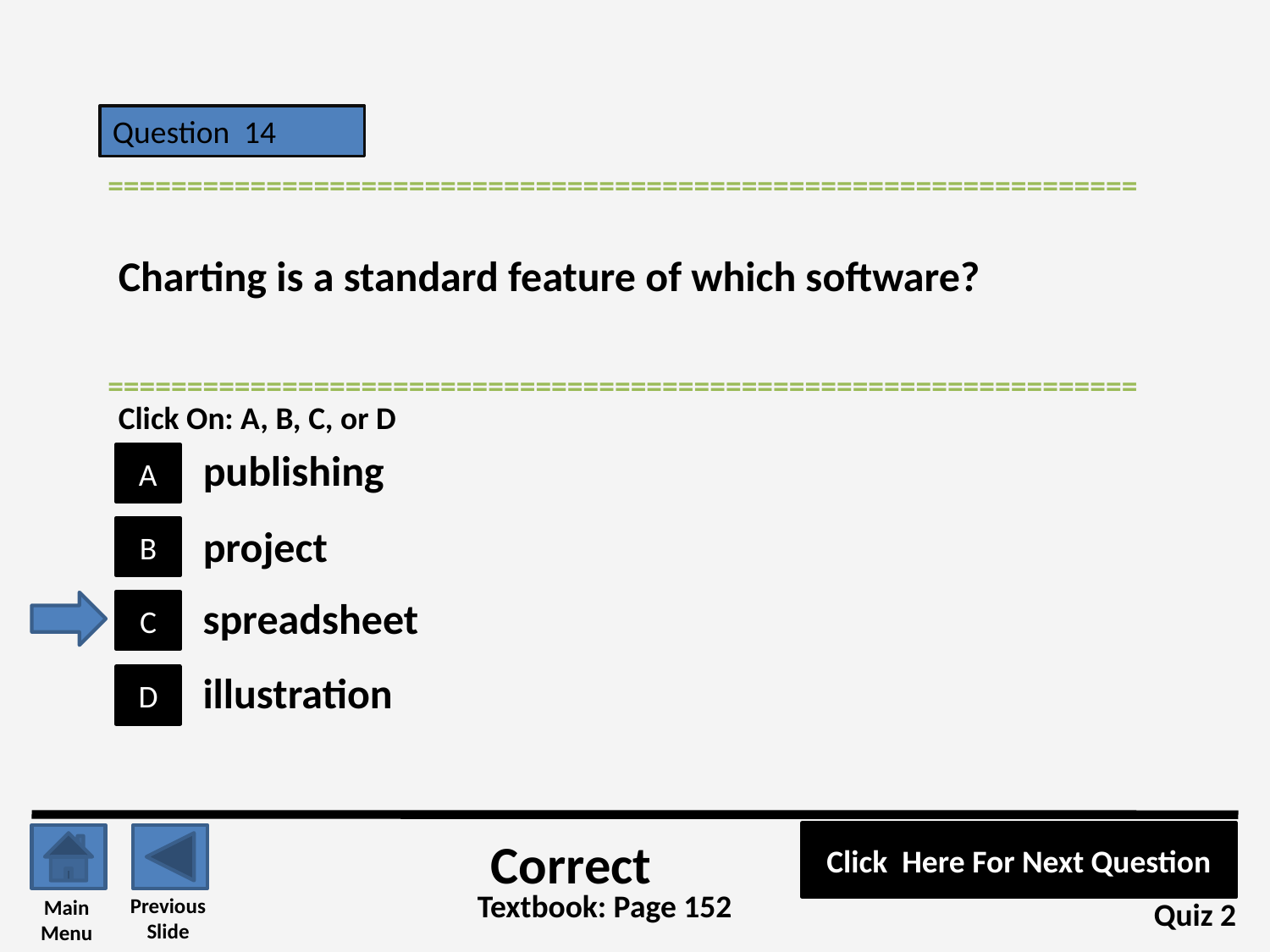

Question  14
=================================================================
Charting is a standard feature of which software?
=================================================================
Click On: A, B, C, or D

publishing
A

project
B

spreadsheet
C

illustration
D
Click  Here For Next Question

Correct
Textbook: Page 152
Previous
Slide
Main
Menu
Quiz 2